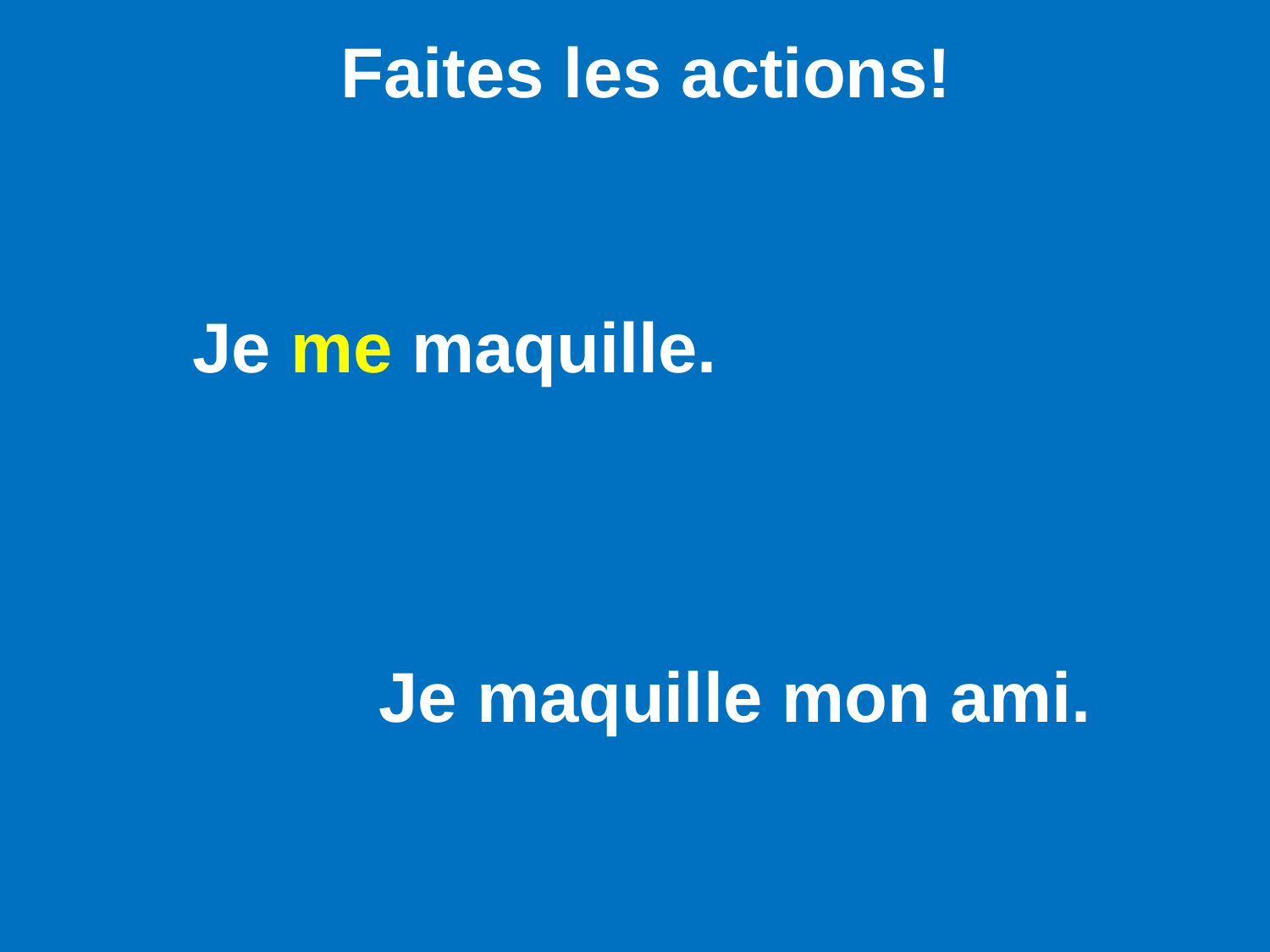

Faites les actions!
Je me maquille.
Je maquille mon ami.